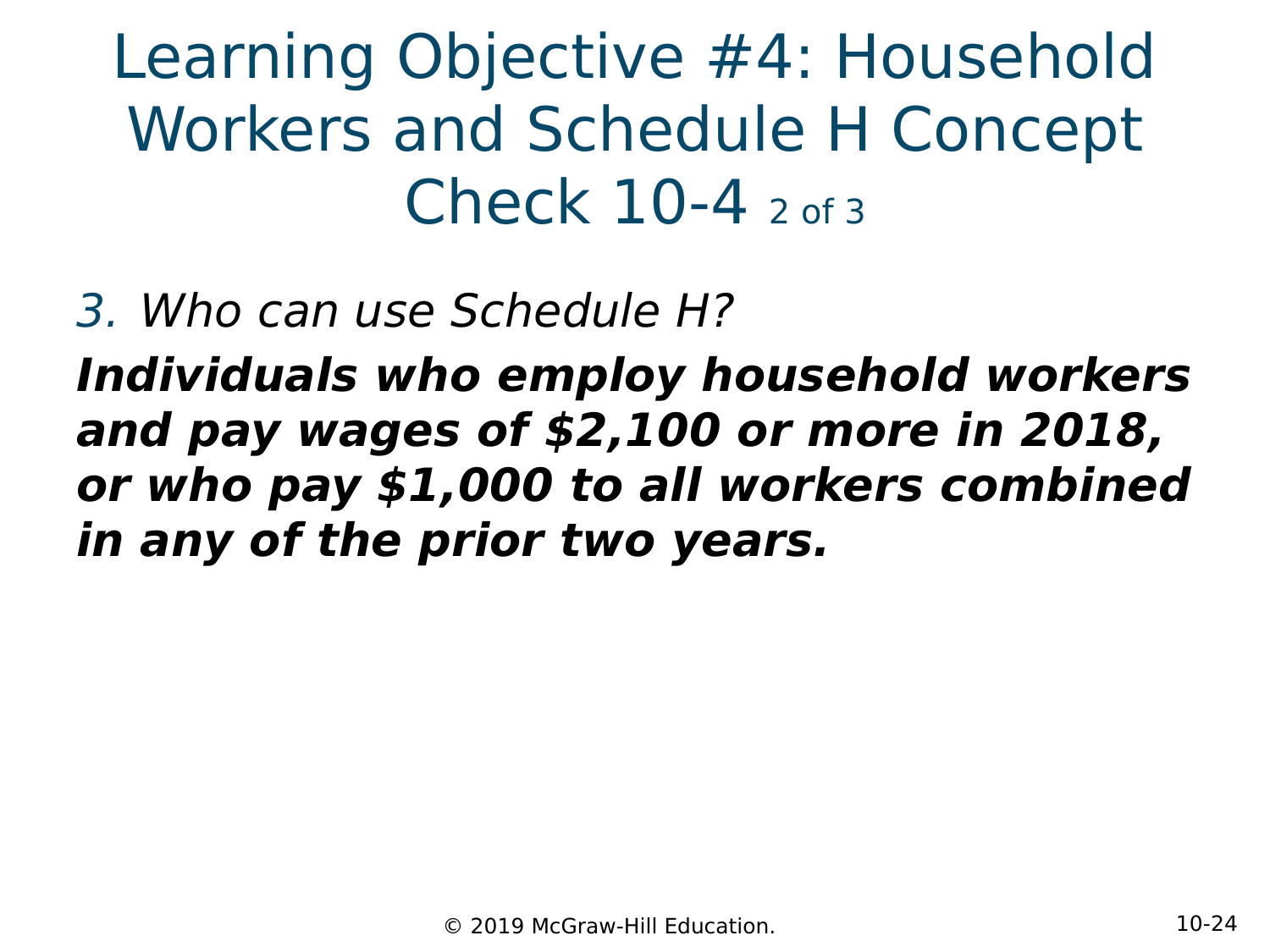

# Learning Objective #4: Household Workers and Schedule H Concept Check 10-4 2 of 3
Who can use Schedule H?
Individuals who employ household workers and pay wages of $2,100 or more in 2018, or who pay $1,000 to all workers combined in any of the prior two years.